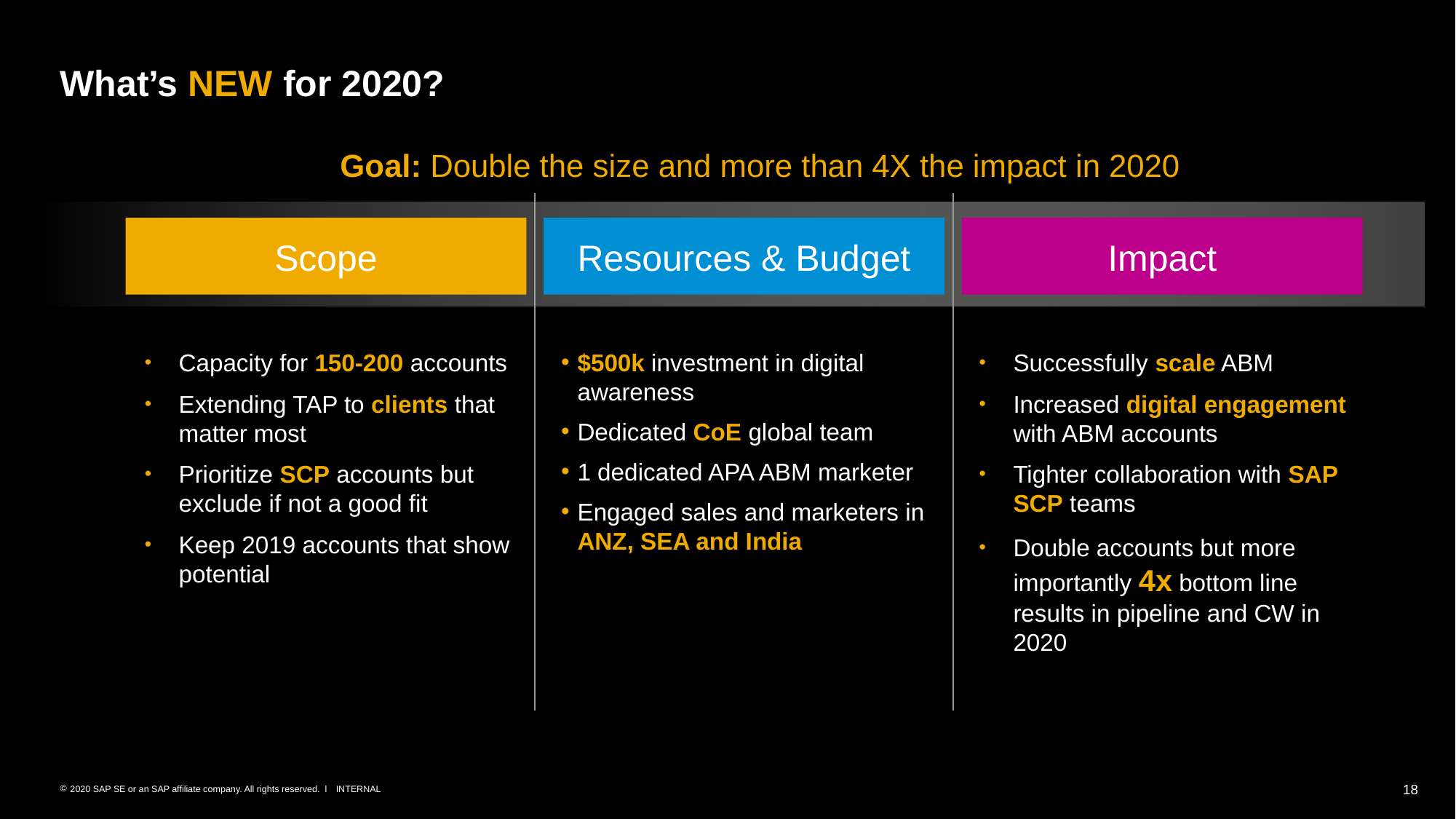

# What’s NEW for 2020?
Goal: Double the size and more than 4X the impact in 2020

Resources & Budget
Impact
Scope
Capacity for 150-200 accounts
Extending TAP to clients that matter most
Prioritize SCP accounts but exclude if not a good fit
Keep 2019 accounts that show potential

Successfully scale ABM
Increased digital engagement with ABM accounts
Tighter collaboration with SAP SCP teams
Double accounts but more importantly 4x bottom line results in pipeline and CW in 2020

$500k investment in digital awareness
Dedicated CoE global team
1 dedicated APA ABM marketer
Engaged sales and marketers in ANZ, SEA and India